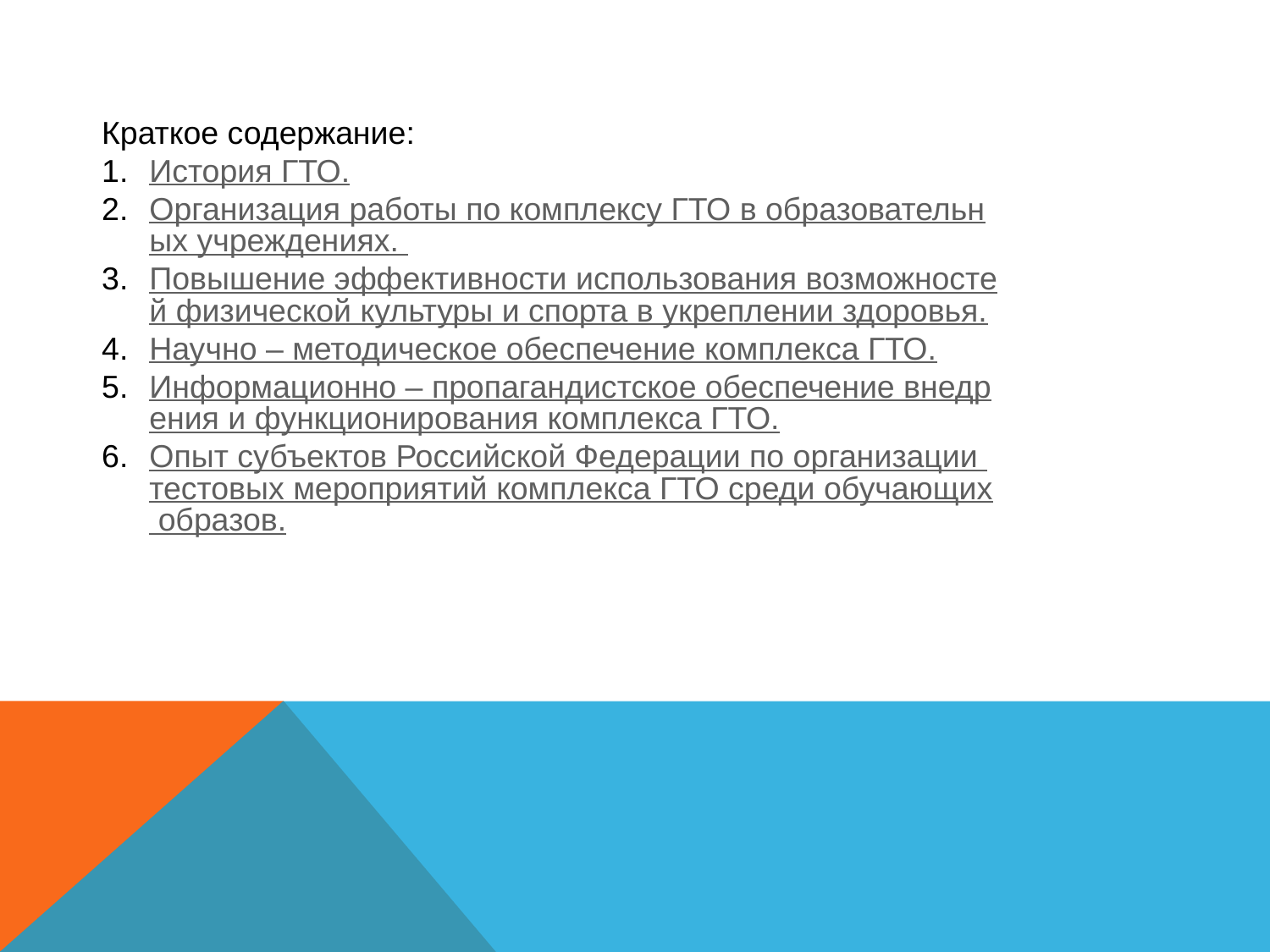

Краткое содержание:
История ГТО.
Организация работы по комплексу ГТО в образовательных учреждениях.
Повышение эффективности использования возможностей физической культуры и спорта в укреплении здоровья.
Научно – методическое обеспечение комплекса ГТО.
Информационно – пропагандистское обеспечение внедрения и функционирования комплекса ГТО.
Опыт субъектов Российской Федерации по организации тестовых мероприятий комплекса ГТО среди обучающих образов.